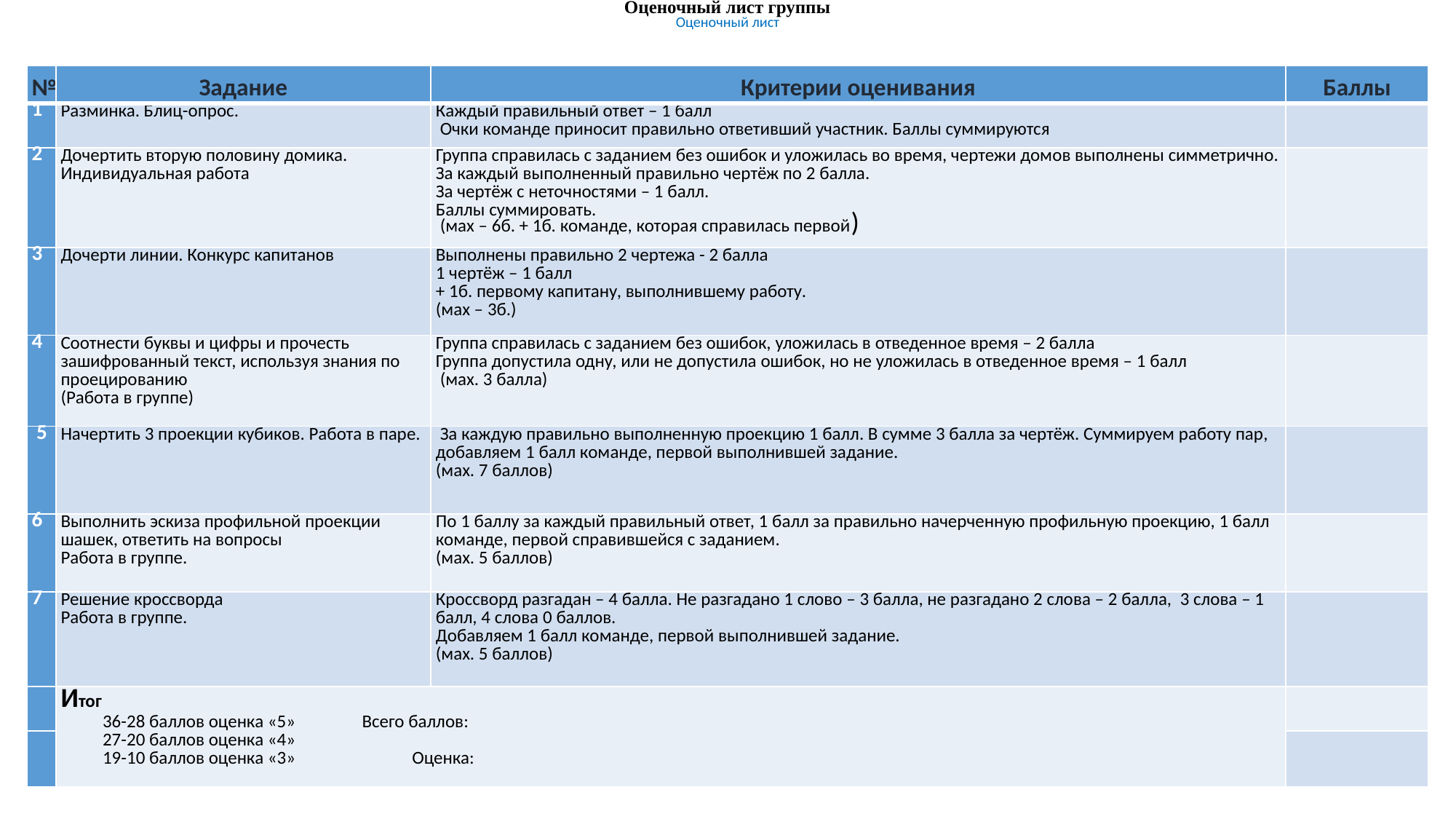

Оценочный лист группы

# Оценочный лист
| № | Задание | Критерии оценивания | Баллы |
| --- | --- | --- | --- |
| 1 | Разминка. Блиц-опрос. | Каждый правильный ответ – 1 балл  Очки команде приносит правильно ответивший участник. Баллы суммируются |  |
| 2 | Дочертить вторую половину домика. Индивидуальная работа | Группа справилась с заданием без ошибок и уложилась во время, чертежи домов выполнены симметрично. За каждый выполненный правильно чертёж по 2 балла. За чертёж с неточностями – 1 балл. Баллы суммировать.  (мах – 6б. + 1б. команде, которая справилась первой) |  |
| 3 | Дочерти линии. Конкурс капитанов | Выполнены правильно 2 чертежа - 2 балла 1 чертёж – 1 балл + 1б. первому капитану, выполнившему работу. (мах – 3б.) |  |
| 4 | Соотнести буквы и цифры и прочесть зашифрованный текст, используя знания по проецированию (Работа в группе) | Группа справилась с заданием без ошибок, уложилась в отведенное время – 2 балла Группа допустила одну, или не допустила ошибок, но не уложилась в отведенное время – 1 балл  (мах. 3 балла) |  |
| 5 | Начертить 3 проекции кубиков. Работа в паре. | За каждую правильно выполненную проекцию 1 балл. В сумме 3 балла за чертёж. Суммируем работу пар, добавляем 1 балл команде, первой выполнившей задание. (мах. 7 баллов) |  |
| 6 | Выполнить эскиза профильной проекции шашек, ответить на вопросы Работа в группе. | По 1 баллу за каждый правильный ответ, 1 балл за правильно начерченную профильную проекцию, 1 балл команде, первой справившейся с заданием. (мах. 5 баллов) |  |
| 7 | Решение кроссворда Работа в группе. | Кроссворд разгадан – 4 балла. Не разгадано 1 слово – 3 балла, не разгадано 2 слова – 2 балла, 3 слова – 1 балл, 4 слова 0 баллов. Добавляем 1 балл команде, первой выполнившей задание. (мах. 5 баллов) |  |
|  | Итог 36-28 баллов оценка «5» Всего баллов: 27-20 баллов оценка «4» 19-10 баллов оценка «3» Оценка: |  |  |
|  |  |  |  |